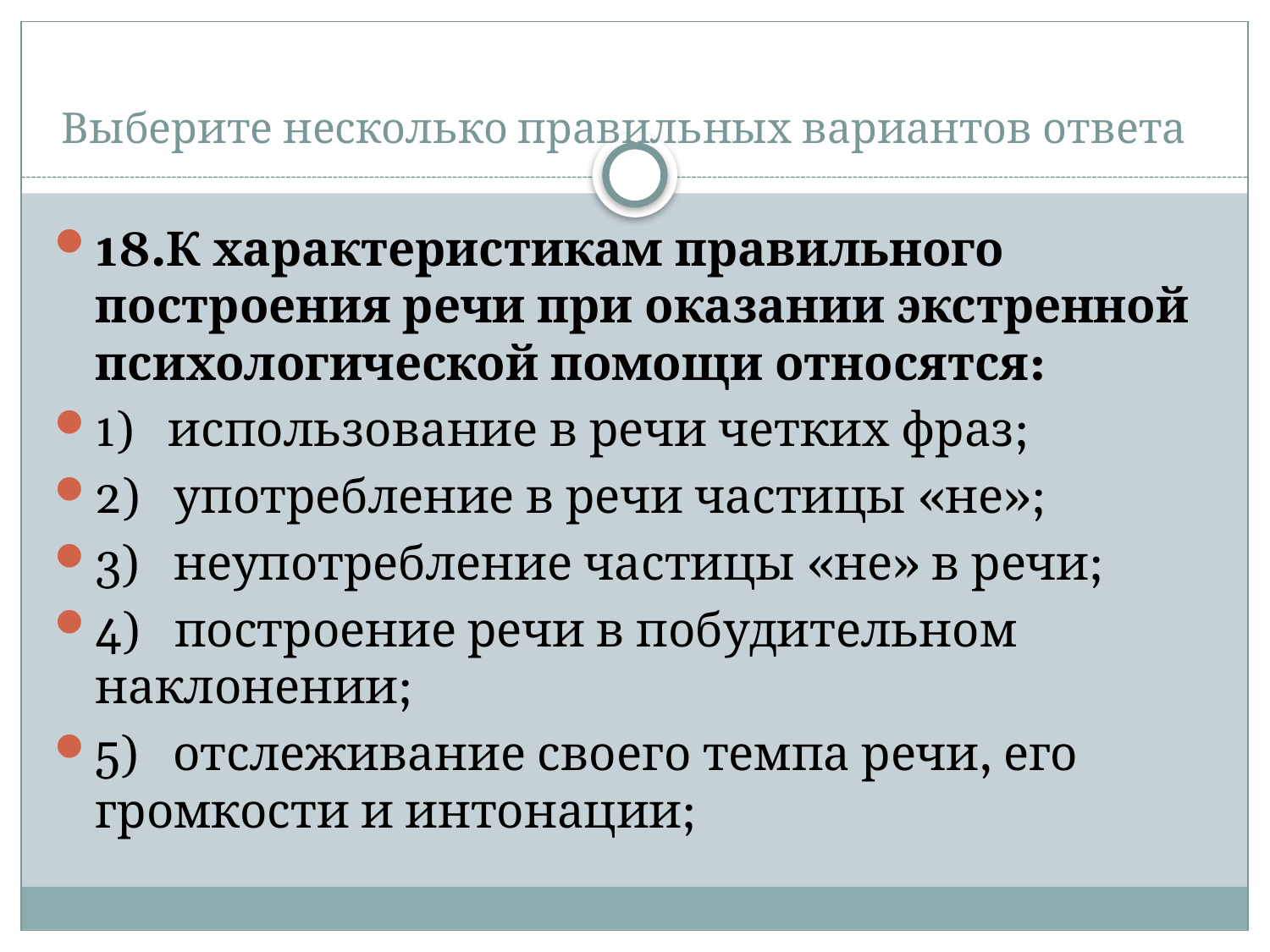

# Выберите несколько правильных вариантов ответа
18.К характеристикам правильного построения речи при оказании экстренной психологической помощи относятся:
1)   использование в речи четких фраз;
2)   употребление в речи частицы «не»;
3)   неупотребление частицы «не» в речи;
4)   построение речи в побудительном наклонении;
5)   отслеживание своего темпа речи, его громкости и интонации;